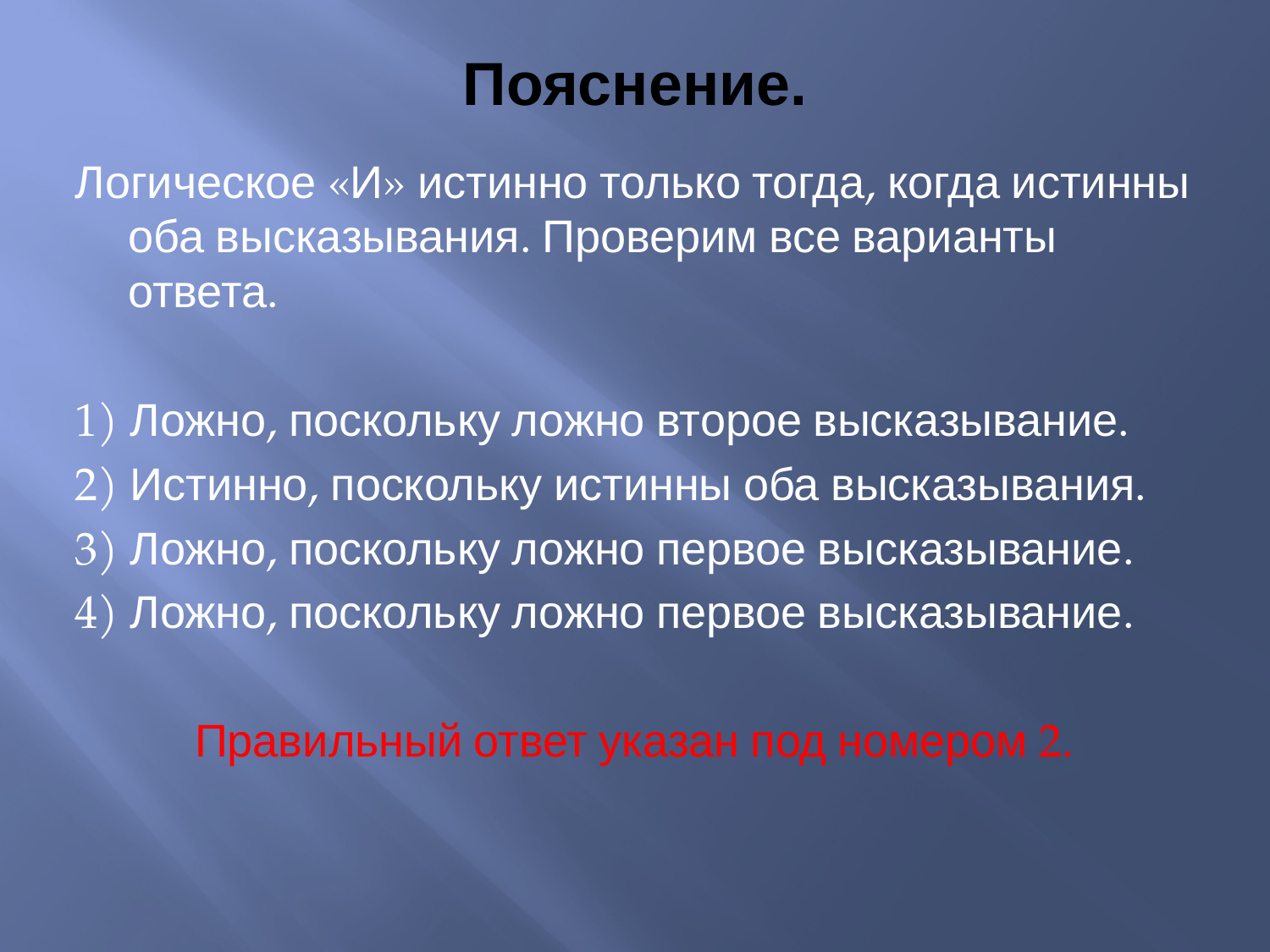

# Пояснение.
Логическое «И» истинно только тогда, когда истинны оба высказывания. Проверим все варианты ответа.

1) Ложно, поскольку ложно второе высказывание.
2) Истинно, поскольку истинны оба высказывания.
3) Ложно, поскольку ложно первое высказывание.
4) Ложно, поскольку ложно первое высказывание.

Правильный ответ указан под номером 2.